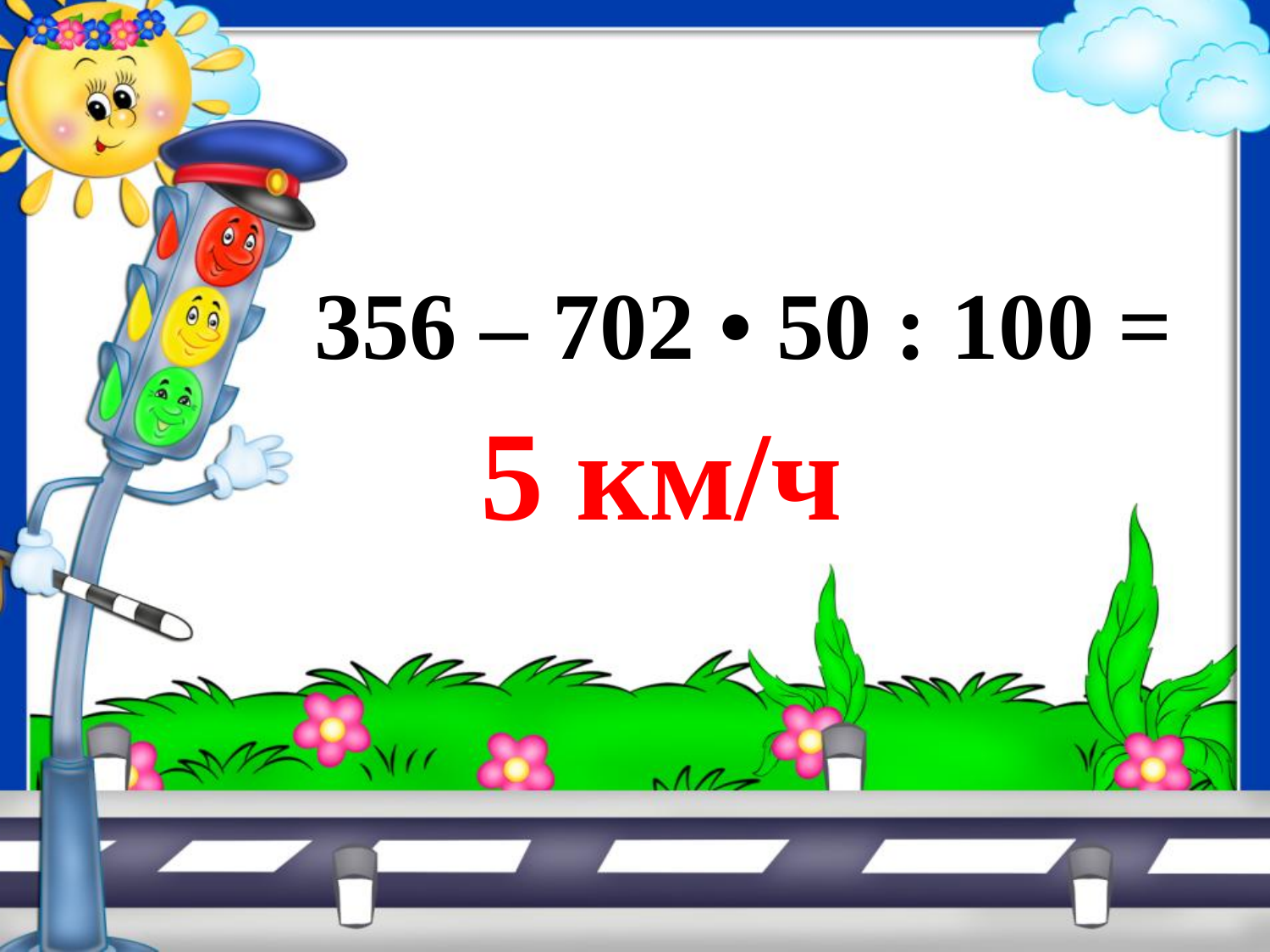

356 – 702 • 50 : 100 =
5 км/ч